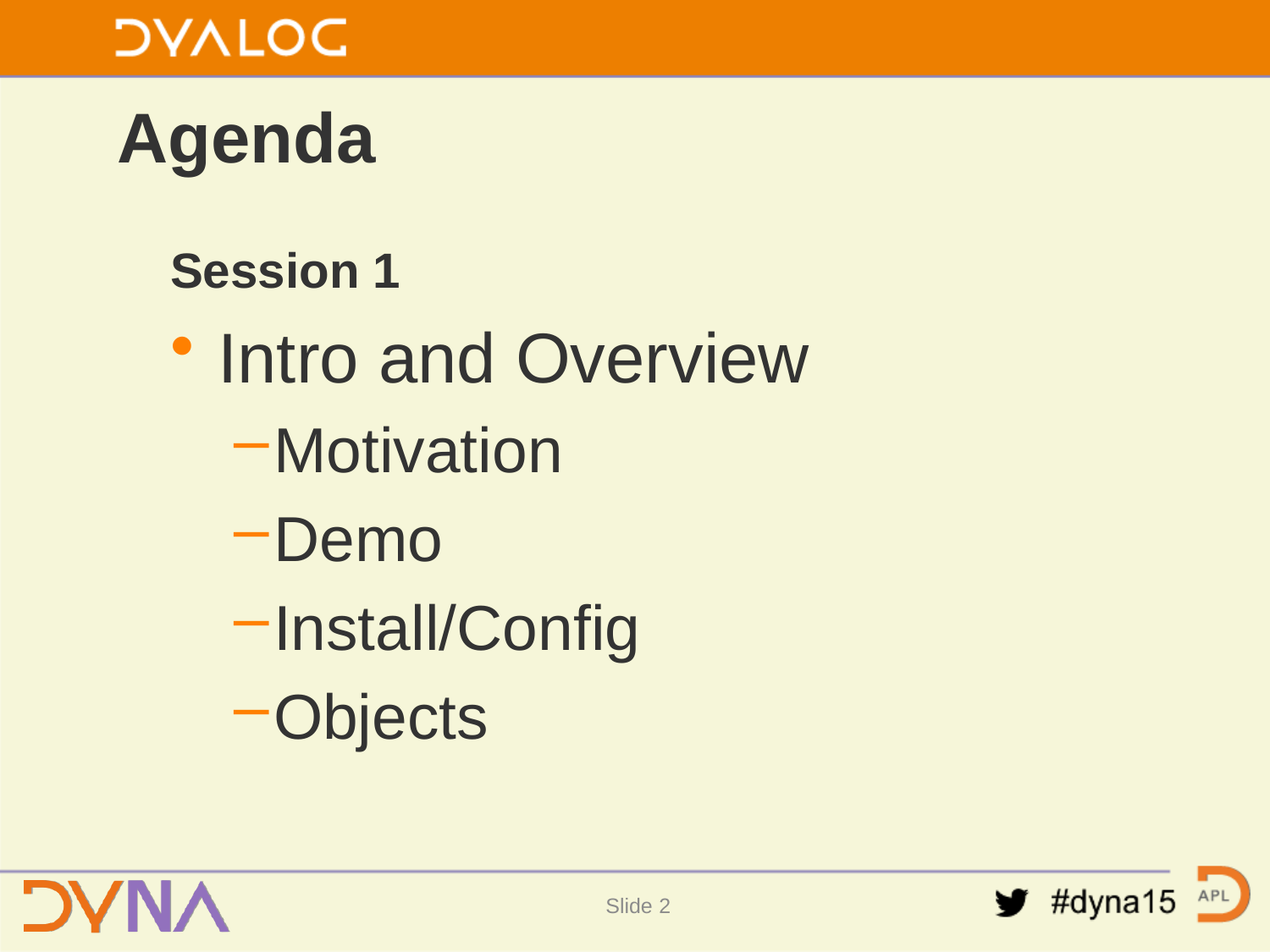

Slide 2
# Agenda
Session 1
Intro and Overview
Motivation
Demo
Install/Config
Objects